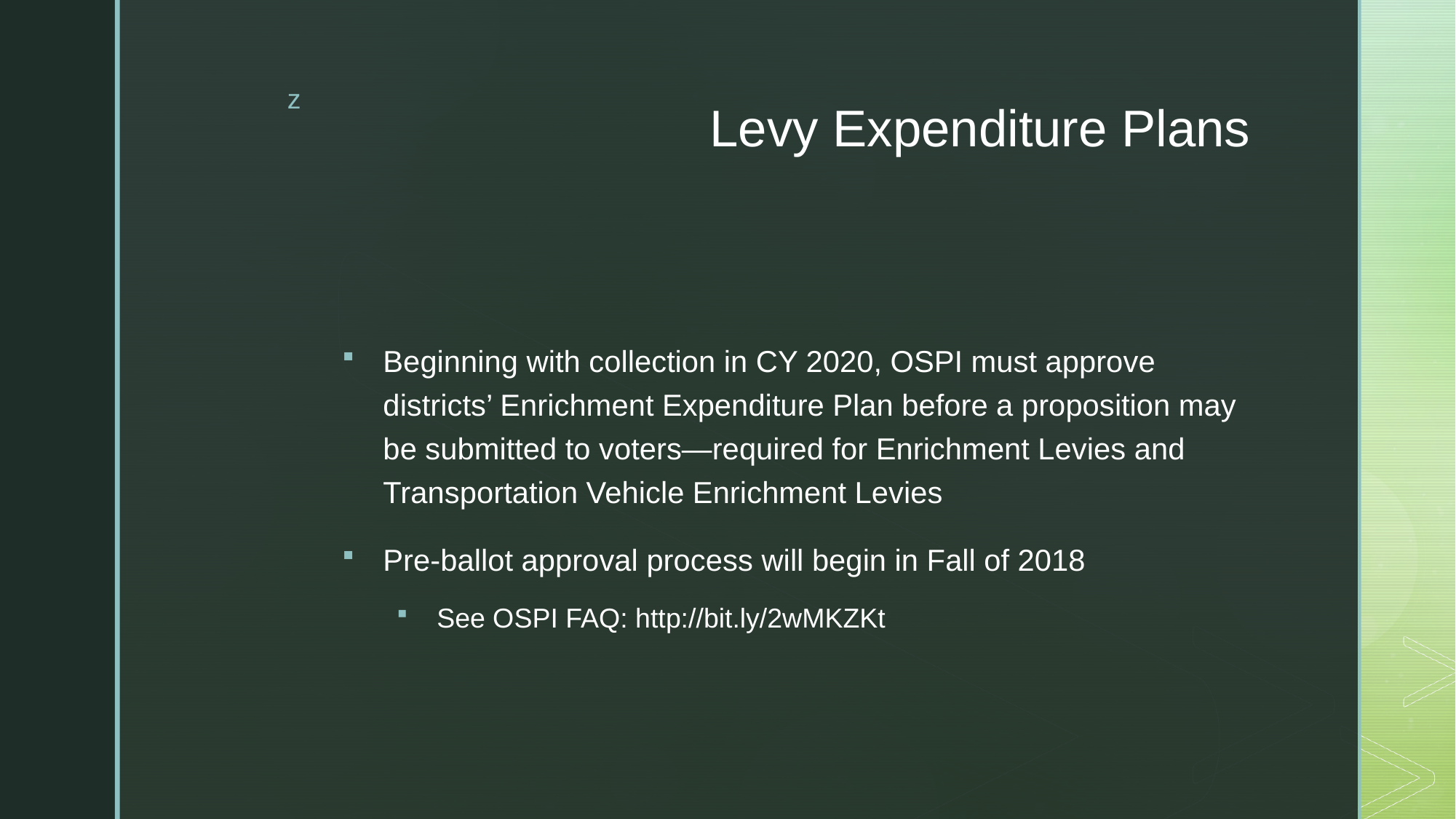

# Levy Expenditure Plans
Beginning with collection in CY 2020, OSPI must approve districts’ Enrichment Expenditure Plan before a proposition may be submitted to voters—required for Enrichment Levies and Transportation Vehicle Enrichment Levies
Pre-ballot approval process will begin in Fall of 2018
See OSPI FAQ: http://bit.ly/2wMKZKt